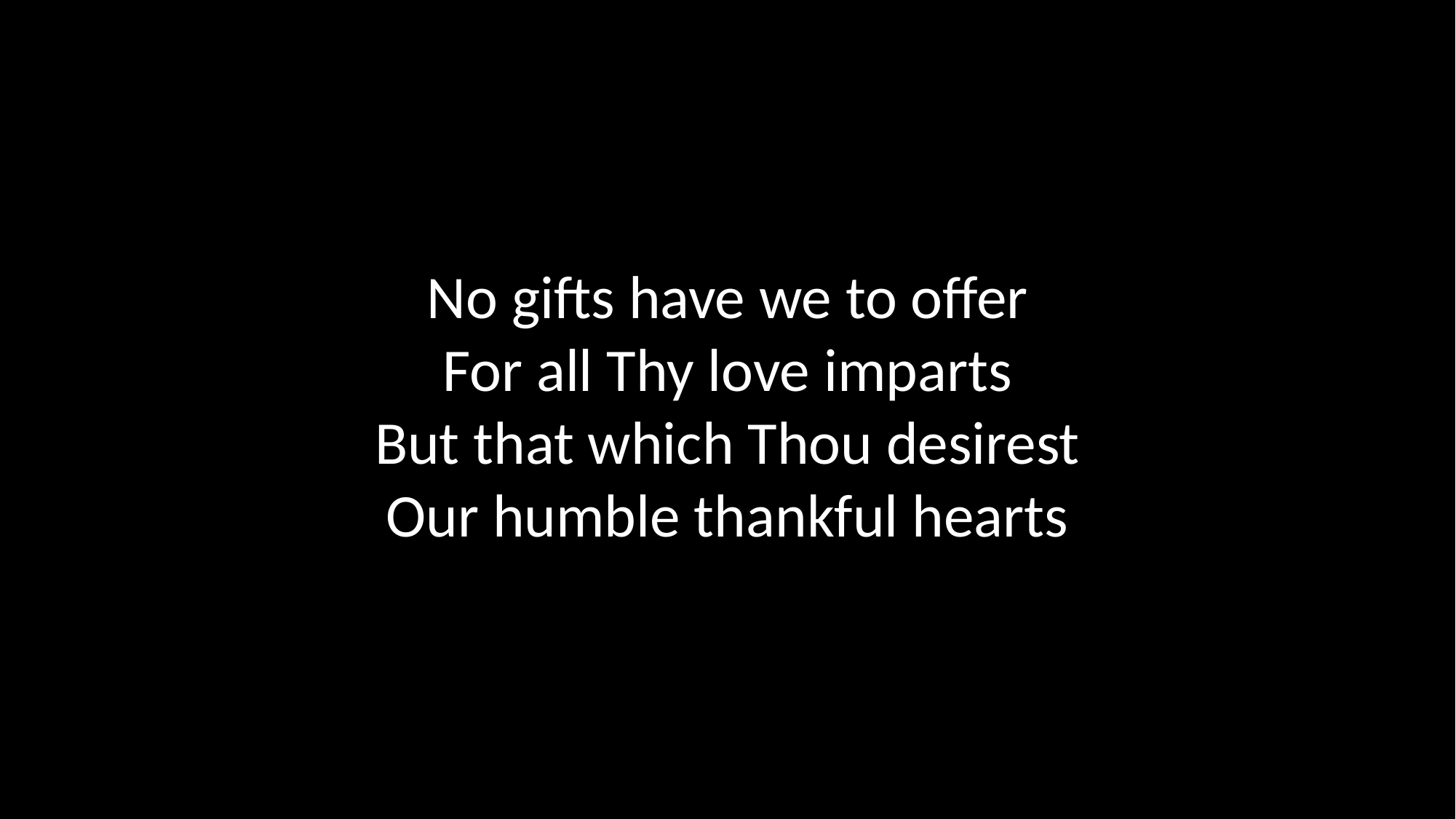

No gifts have we to offer
For all Thy love imparts
But that which Thou desirest
Our humble thankful hearts